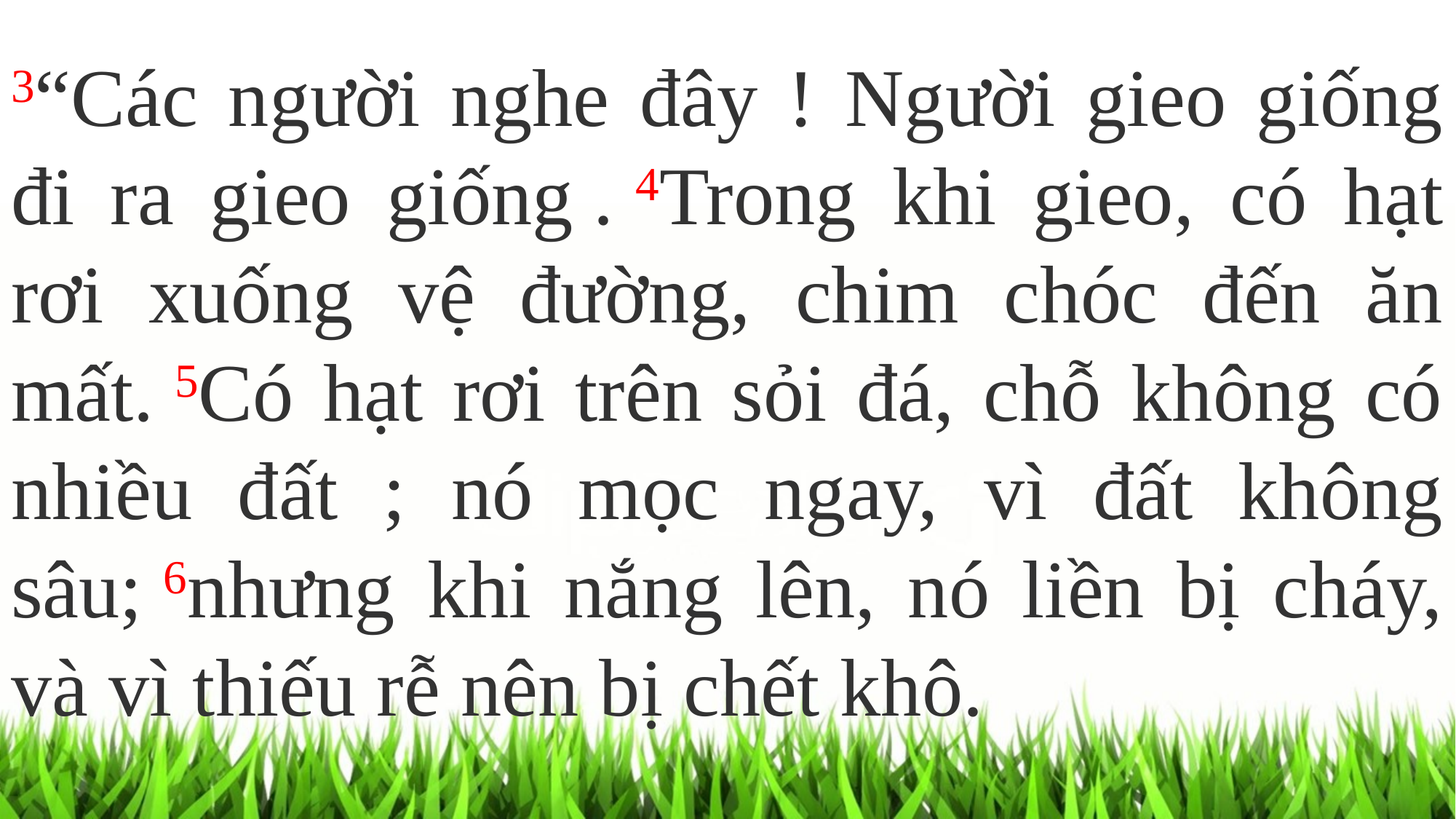

3“Các người nghe đây ! Người gieo giống đi ra gieo giống . 4Trong khi gieo, có hạt rơi xuống vệ đường, chim chóc đến ăn mất. 5Có hạt rơi trên sỏi đá, chỗ không có nhiều đất ; nó mọc ngay, vì đất không sâu; 6nhưng khi nắng lên, nó liền bị cháy, và vì thiếu rễ nên bị chết khô.